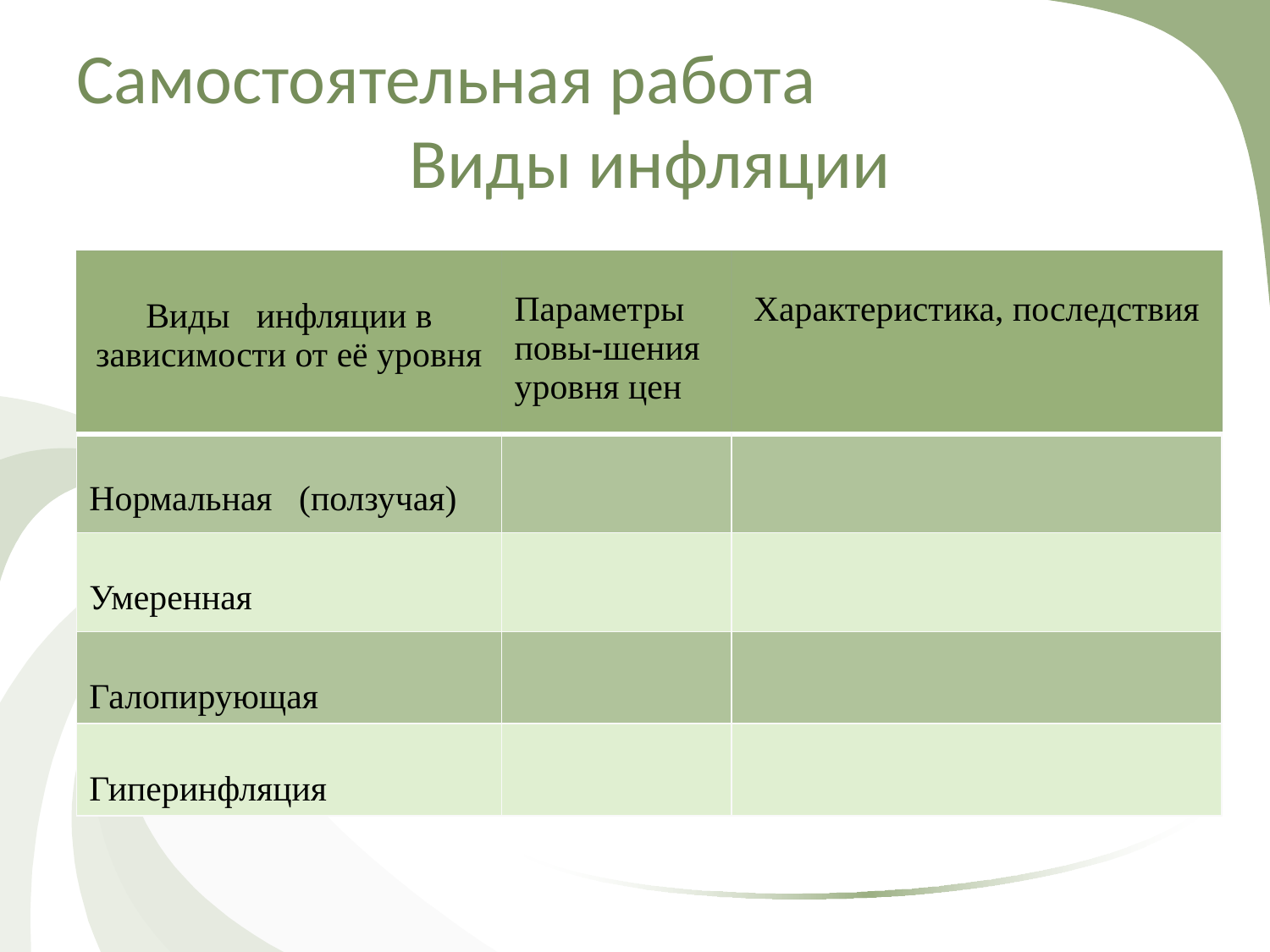

# Самостоятельная работа
                     Виды инфляции

| Виды инфляции в зависимости от её уровня | Параметры повы-шения уровня цен | Характеристика, последствия |
| --- | --- | --- |
| Нормальная (ползучая) |  |  |
| Умеренная |  |  |
| Галопирующая |  |  |
| Гиперинфляция |  |  |